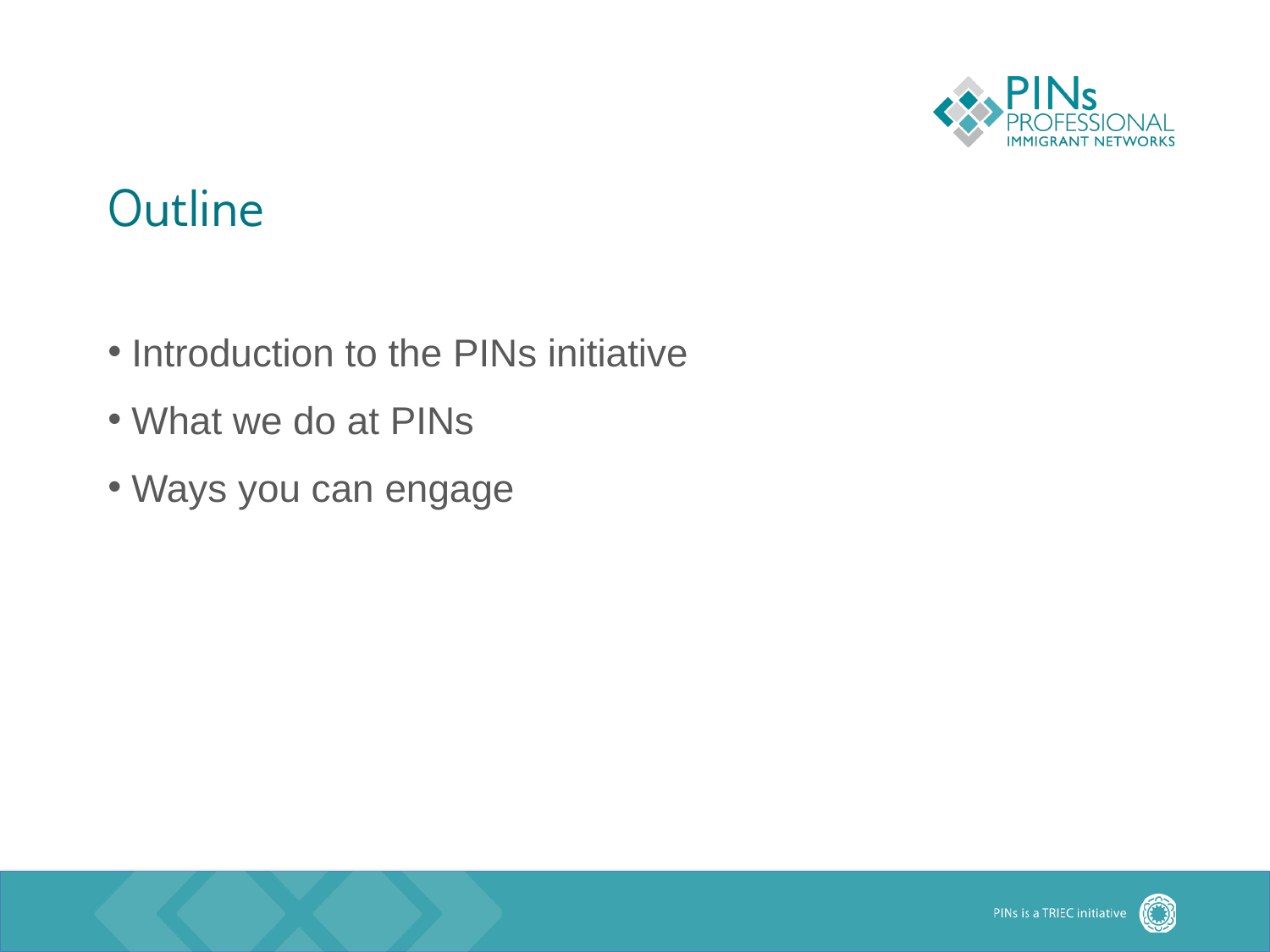

# Outline
Introduction to the PINs initiative
What we do at PINs
Ways you can engage